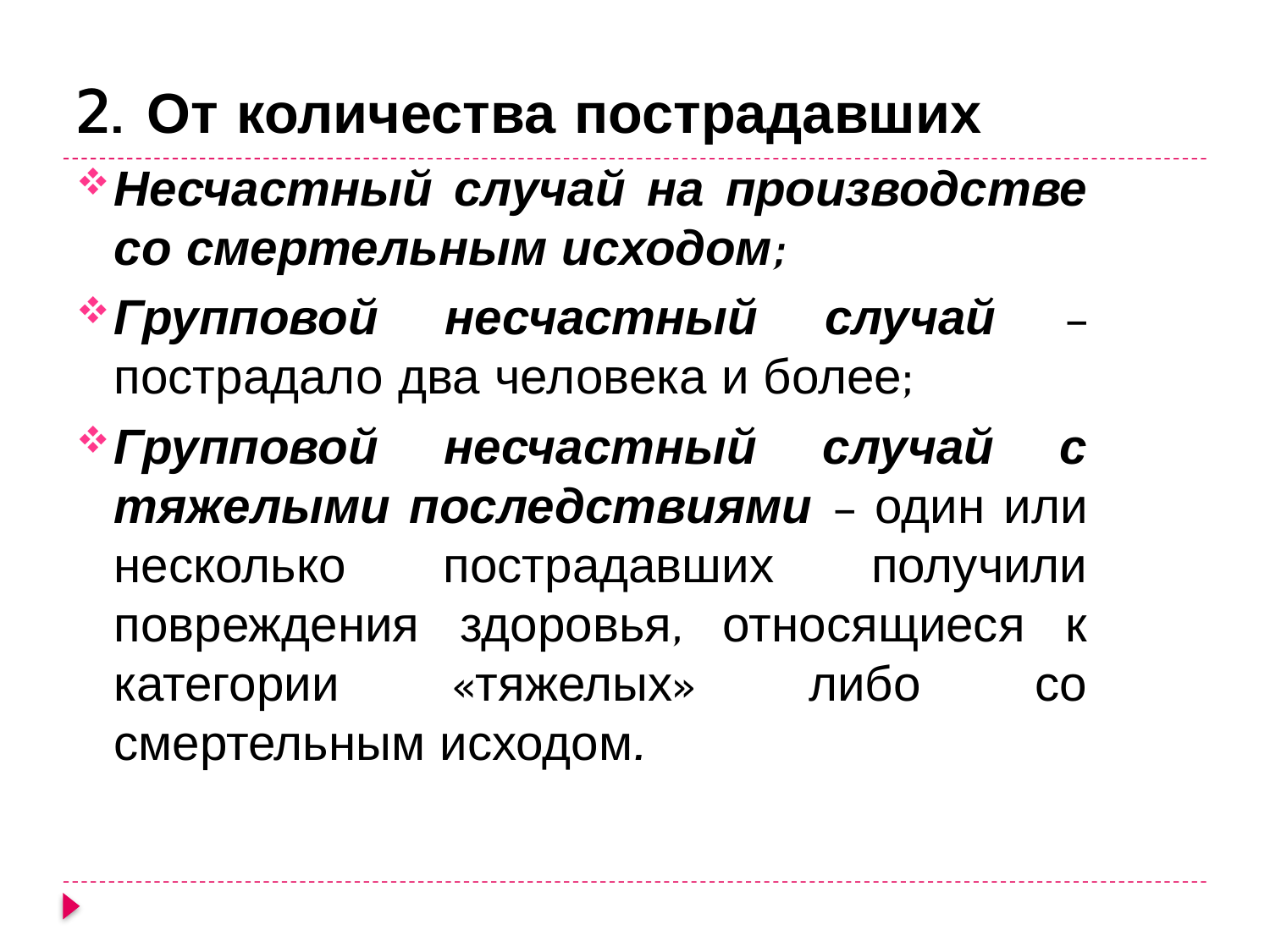

2. От количества пострадавших
Несчастный случай на производстве со смертельным исходом;
Групповой несчастный случай – пострадало два человека и более;
Групповой несчастный случай с тяжелыми последствиями – один или несколько пострадавших получили повреждения здоровья, относящиеся к категории «тяжелых» либо со смертельным исходом.